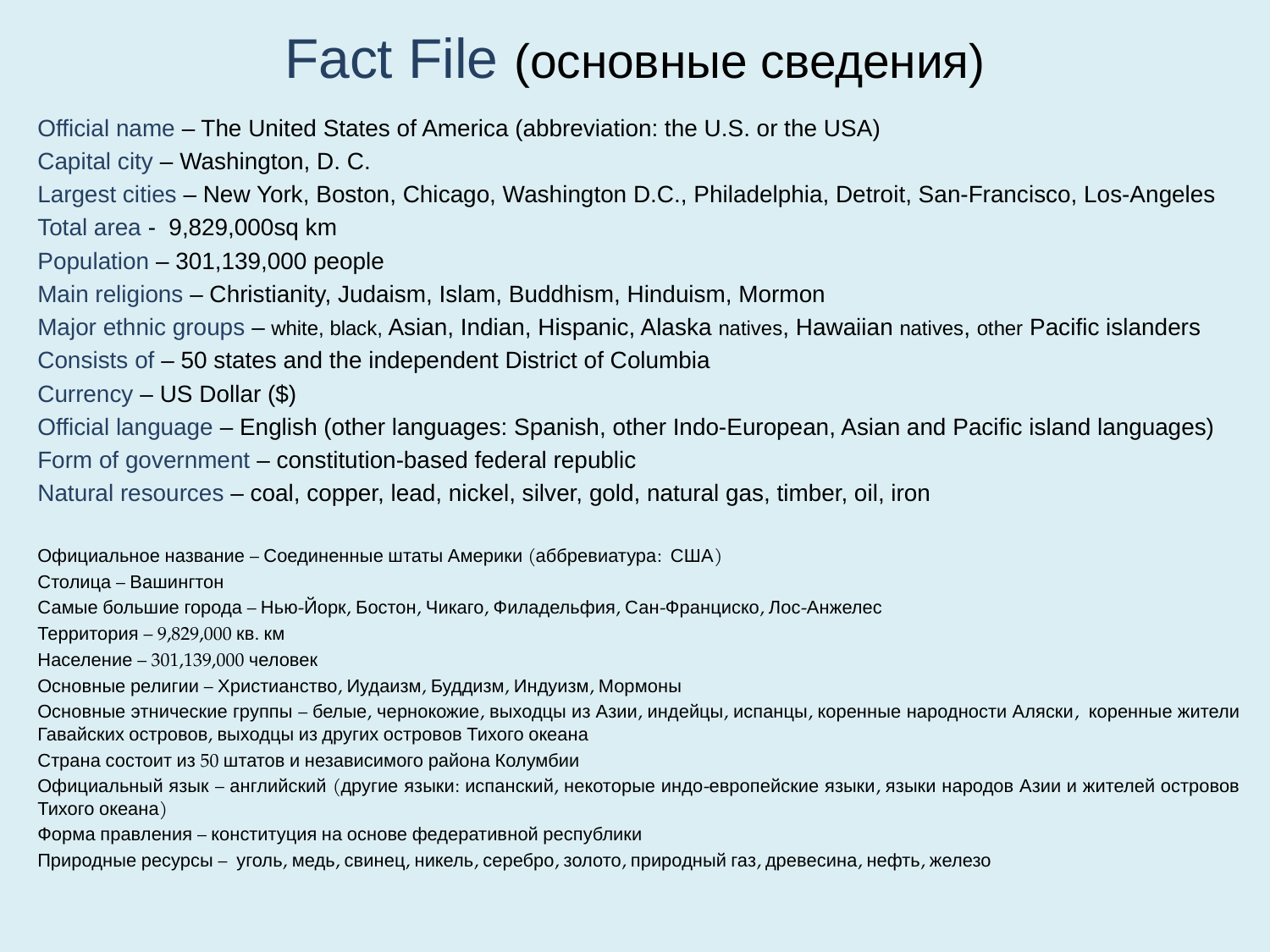

# Fact File (основные сведения)
Official name – The United States of America (abbreviation: the U.S. or the USA)
Capital city – Washington, D. C.
Largest cities – New York, Boston, Chicago, Washington D.C., Philadelphia, Detroit, San-Francisco, Los-Angeles
Total area -  9,829,000sq km
Population – 301,139,000 people
Main religions – Christianity, Judaism, Islam, Buddhism, Hinduism, Mormon
Major ethnic groups – white, black, Asian, Indian, Hispanic, Alaska natives, Hawaiian natives, other Pacific islanders
Consists of – 50 states and the independent District of Columbia
Currency – US Dollar ($)
Official language – English (other languages: Spanish, other Indo-European, Asian and Pacific island languages)
Form of government – constitution-based federal republic
Natural resources – coal, copper, lead, nickel, silver, gold, natural gas, timber, oil, iron

Официальное название – Соединенные штаты Америки (аббревиатура:  США)
Столица – Вашингтон
Самые большие города – Нью-Йорк, Бостон, Чикаго, Филадельфия, Сан-Франциско, Лос-Анжелес
Территория – 9,829,000 кв. км
Население – 301,139,000 человек
Основные религии – Христианство, Иудаизм, Буддизм, Индуизм, Мормоны
Основные этнические группы – белые, чернокожие, выходцы из Азии, индейцы, испанцы, коренные народности Аляски,  коренные жители Гавайских островов, выходцы из других островов Тихого океана
Страна состоит из 50 штатов и независимого района Колумбии
Официальный язык – английский (другие языки: испанский, некоторые индо-европейские языки, языки народов Азии и жителей островов Тихого океана)
Форма правления – конституция на основе федеративной республики
Природные ресурсы –  уголь, медь, свинец, никель, серебро, золото, природный газ, древесина, нефть, железо